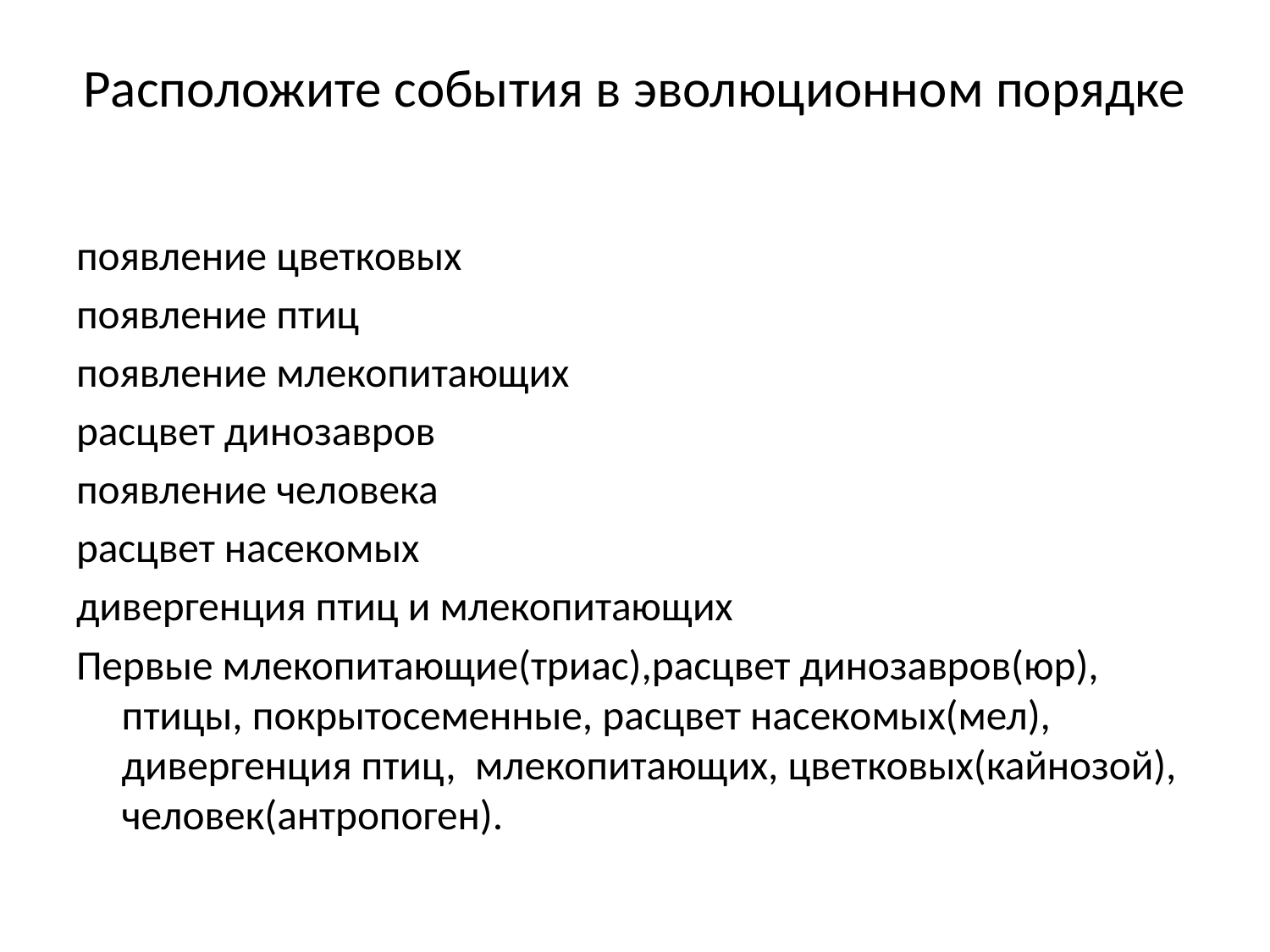

# Расположите события в эволюционном порядке
появление цветковых
появление птиц
появление млекопитающих
расцвет динозавров
появление человека
расцвет насекомых
дивергенция птиц и млекопитающих
Первые млекопитающие(триас),расцвет динозавров(юр), птицы, покрытосеменные, расцвет насекомых(мел), дивергенция птиц,  млекопитающих, цветковых(кайнозой), человек(антропоген).